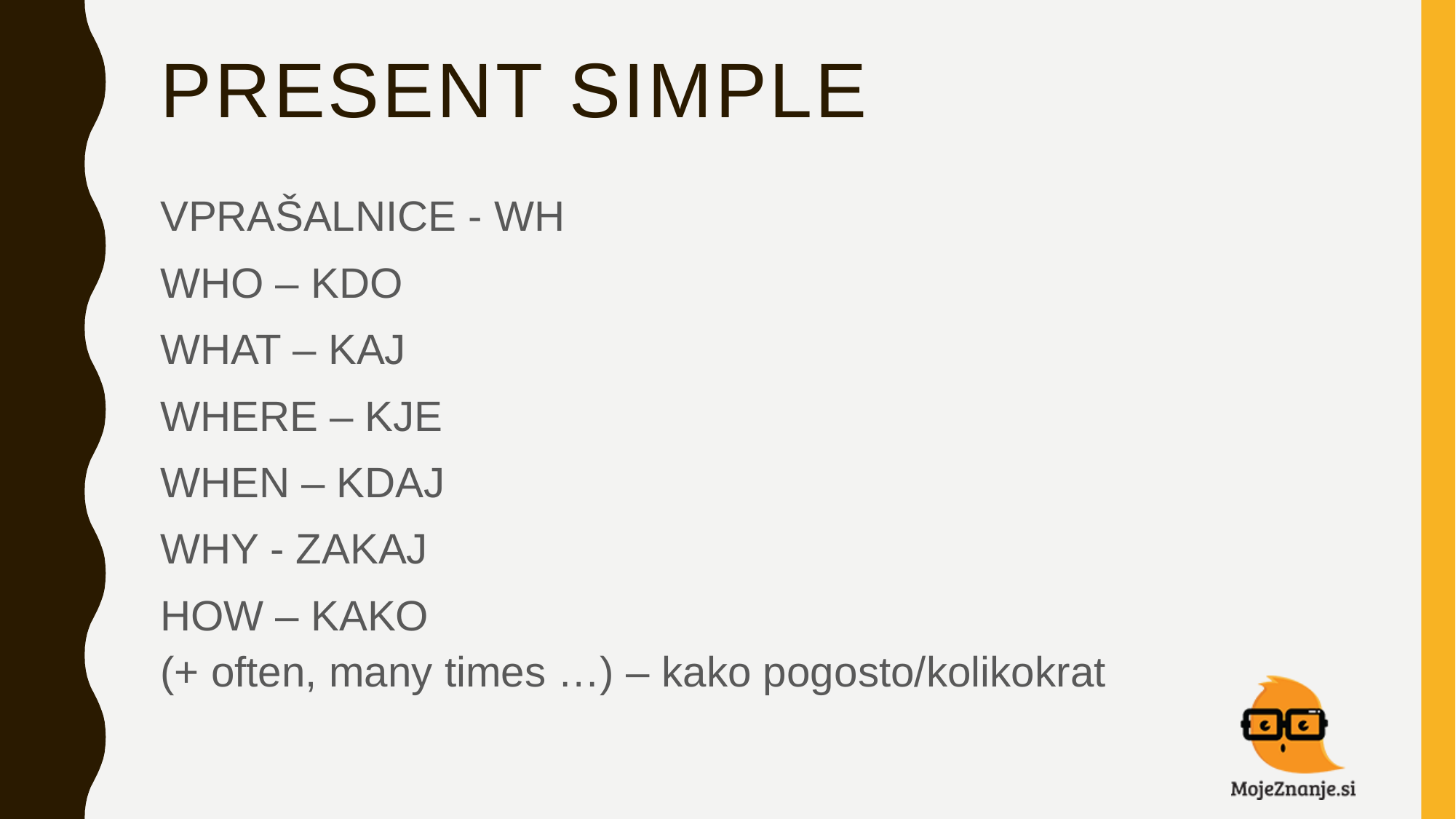

# PRESENT SIMPLE
VPRAŠALNICE - WH
WHO – KDO
WHAT – KAJ
WHERE – KJE
WHEN – KDAJ
WHY - ZAKAJ
HOW – KAKO
(+ often, many times …) – kako pogosto/kolikokrat